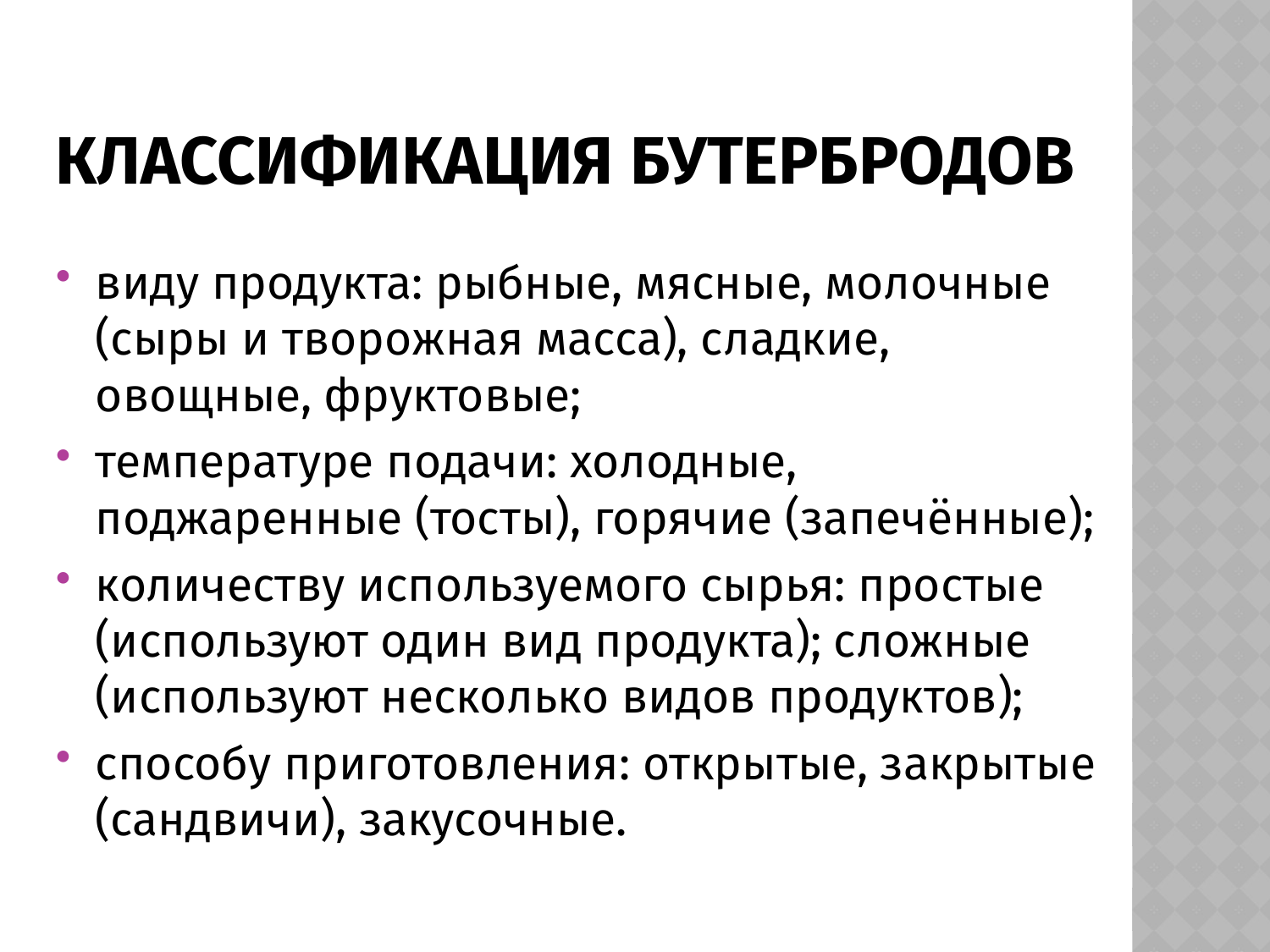

# Классификация бутербродов
виду продукта: рыбные, мясные, молочные (сыры и творожная масса), сладкие, овощные, фруктовые;
температуре подачи: холодные, поджаренные (тосты), горячие (запечённые);
количеству используемого сырья: простые (используют один вид продукта); сложные (используют несколько видов продуктов);
способу приготовления: открытые, закрытые (сандвичи), закусочные.